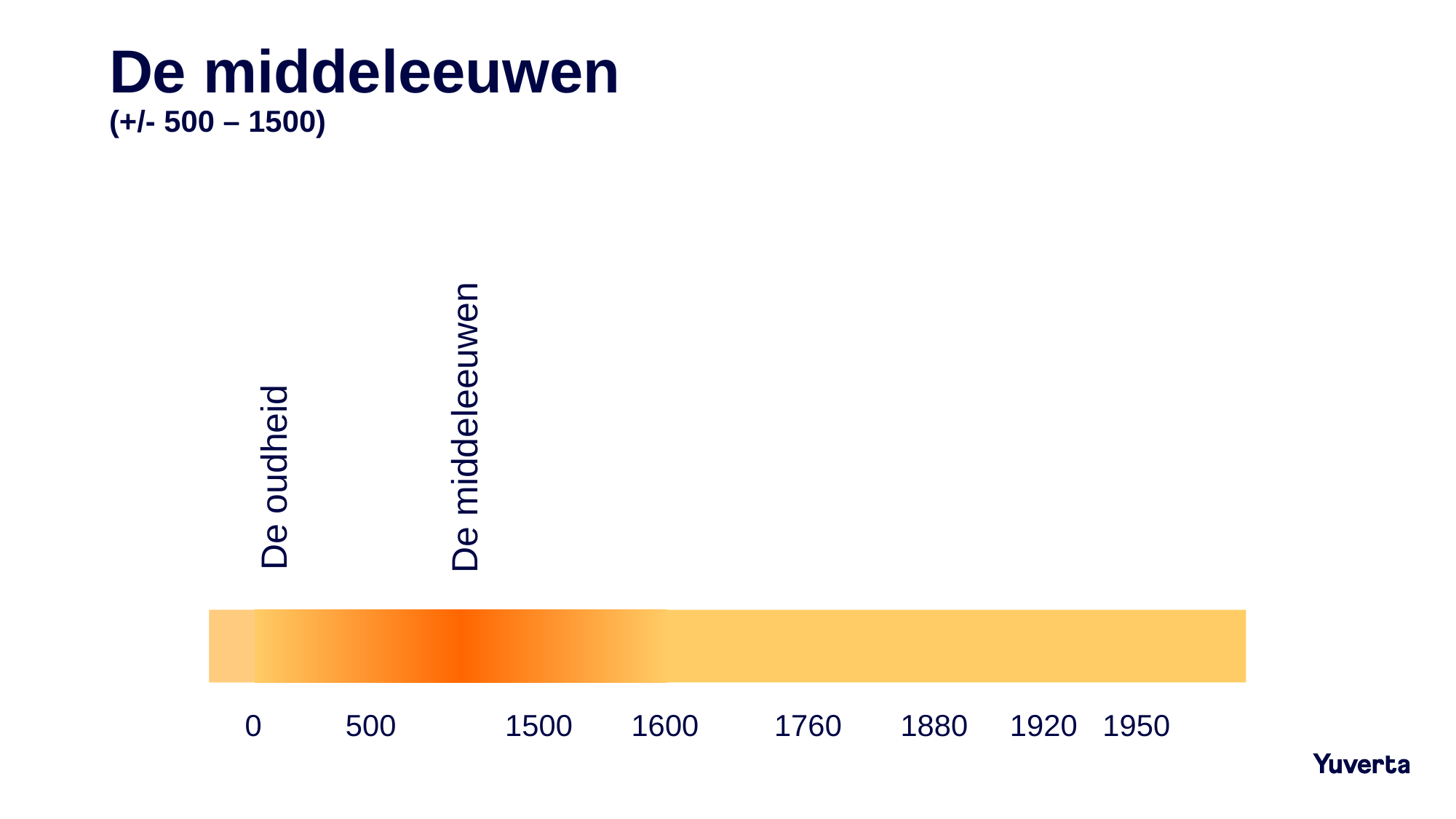

# De middeleeuwen (+/- 500 – 1500)
De middeleeuwen
De oudheid

   0          500             1500       1600         1760       1880     1920   1950